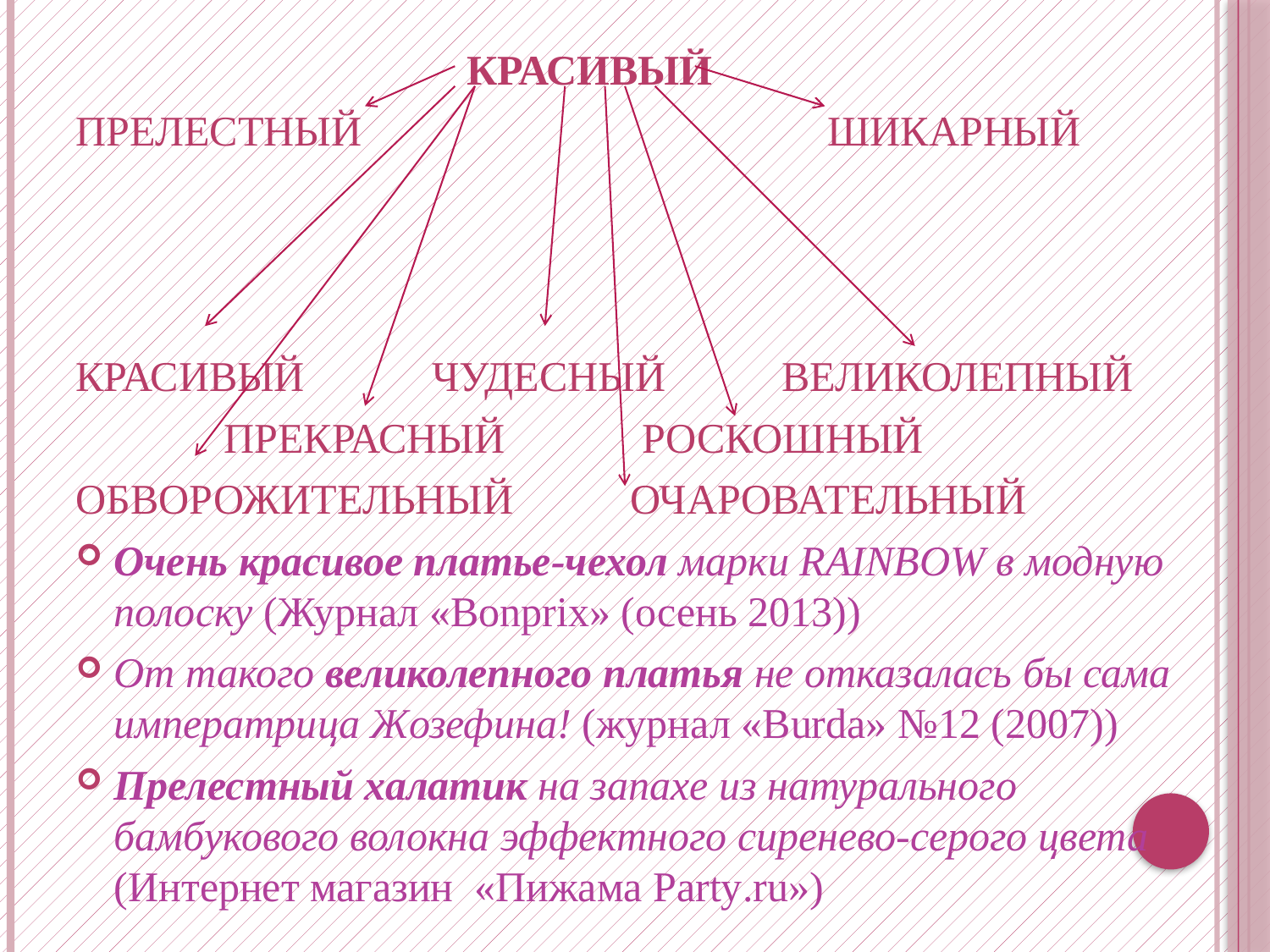

КРАСИВЫЙ
ПРЕЛЕСТНЫЙ                                            ШИКАРНЫЙ

КРАСИВЫЙ            ЧУДЕСНЫЙ           ВЕЛИКОЛЕПНЫЙ
              ПРЕКРАСНЫЙ             РОСКОШНЫЙ
ОБВОРОЖИТЕЛЬНЫЙ           ОЧАРОВАТЕЛЬНЫЙ
Очень красивое платье-чехол марки RAINBOW в модную полоску (Журнал «Bonprix» (осень 2013))
От такого великолепного платья не отказалась бы сама императрица Жозефина! (журнал «Burda» №12 (2007))
Прелестный халатик на запахе из натурального бамбукового волокна эффектного сиренево-серого цвета (Интернет магазин  «Пижама Party.ru»)
#